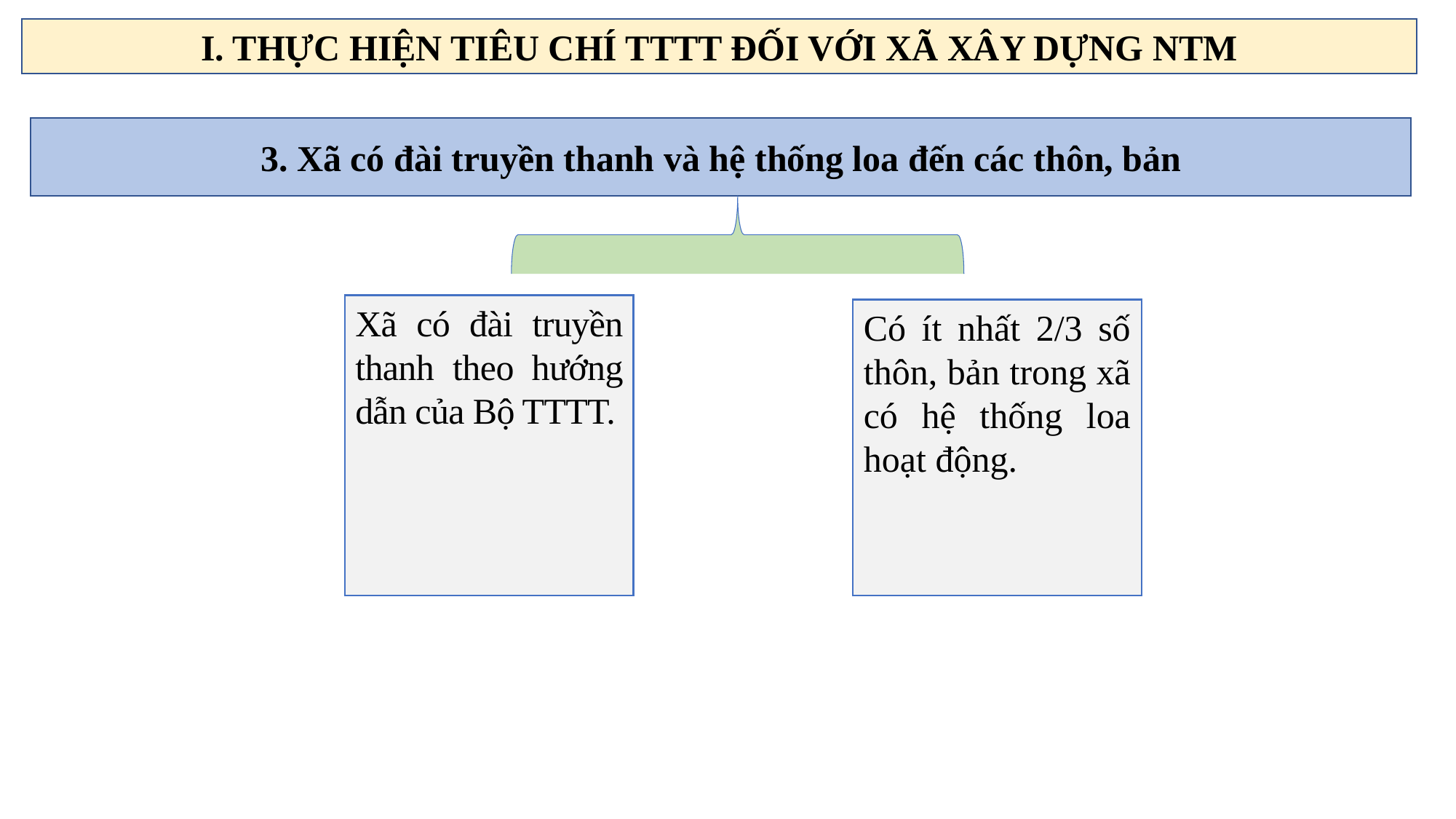

I. THỰC HIỆN TIÊU CHÍ TTTT ĐỐI VỚI XÃ XÂY DỰNG NTM
3. Xã có đài truyền thanh và hệ thống loa đến các thôn, bản
Xã có đài truyền thanh theo hướng dẫn của Bộ TTTT.
Có ít nhất 2/3 số thôn, bản trong xã có hệ thống loa hoạt động.